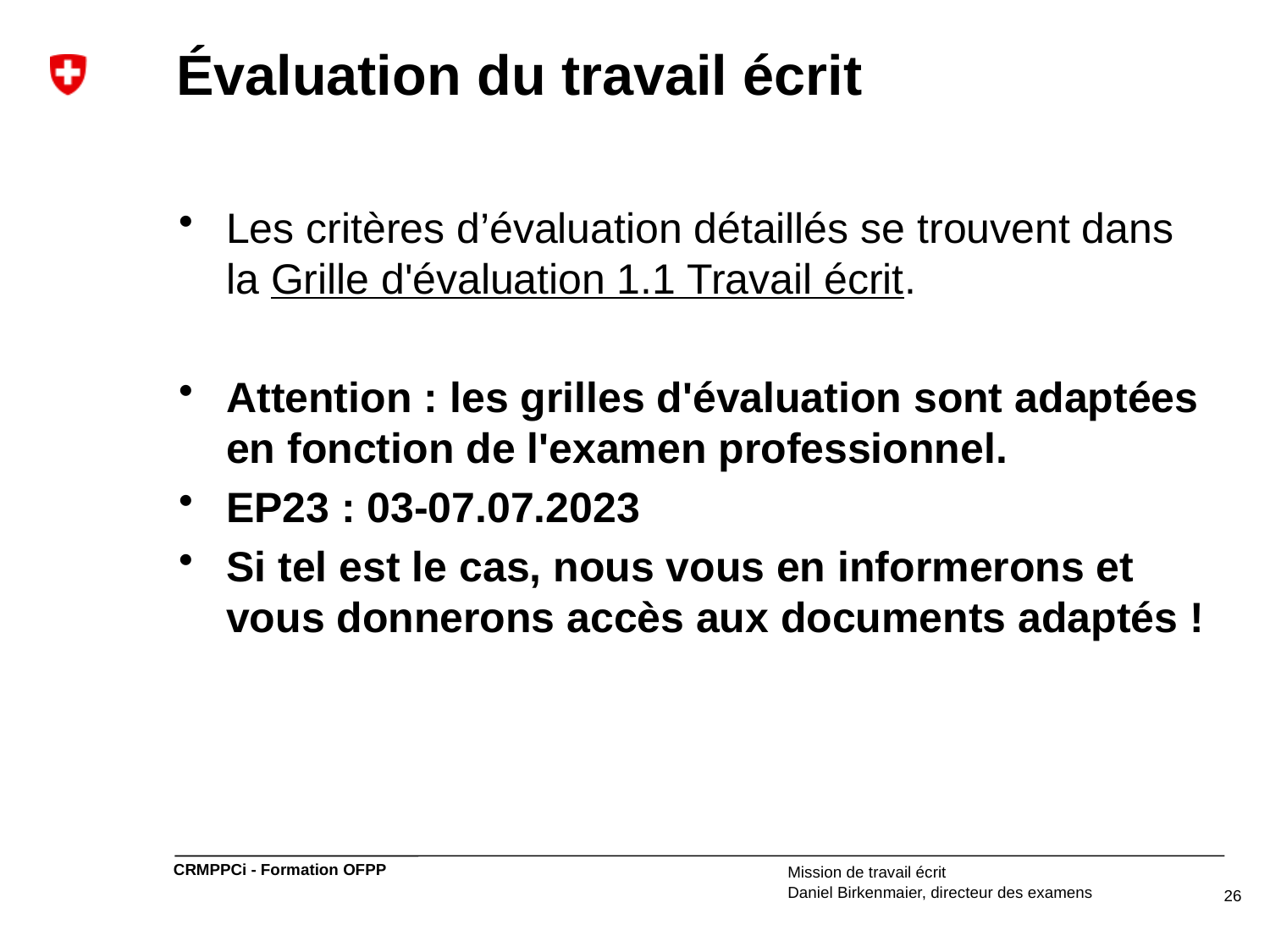

# Évaluation du travail écrit
Les critères d’évaluation détaillés se trouvent dans la Grille d'évaluation 1.1 Travail écrit.

Attention : les grilles d'évaluation sont adaptées en fonction de l'examen professionnel.
EP23 : 03-07.07.2023
Si tel est le cas, nous vous en informerons et vous donnerons accès aux documents adaptés !
Mission de travail écrit
Daniel Birkenmaier, directeur des examens